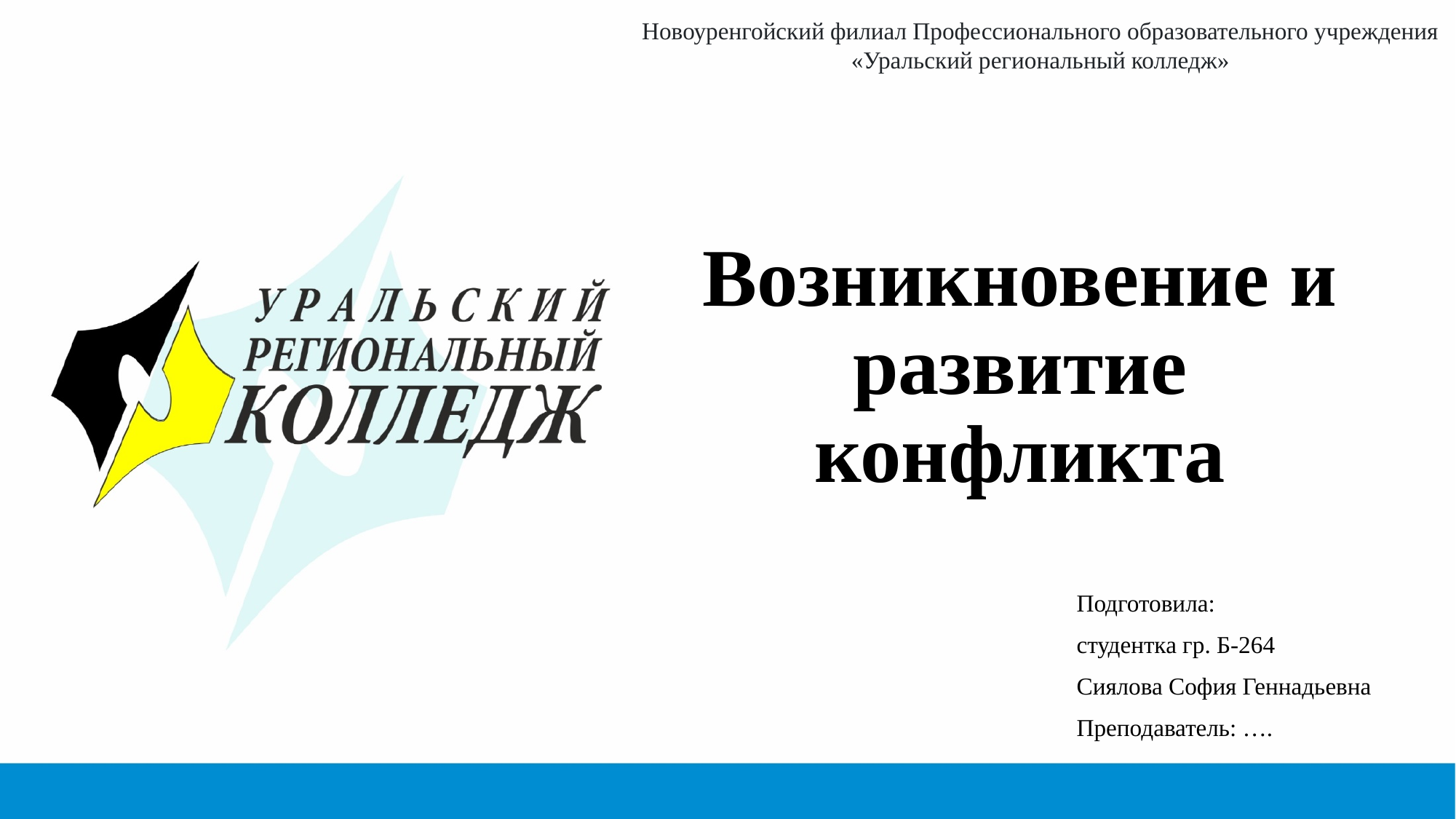

Новоуренгойский филиал Профессионального образовательного учреждения «Уральский региональный колледж»
# Возникновение и развитие конфликта
Подготовила:
студентка гр. Б-264
Сиялова София Геннадьевна
Преподаватель: ….